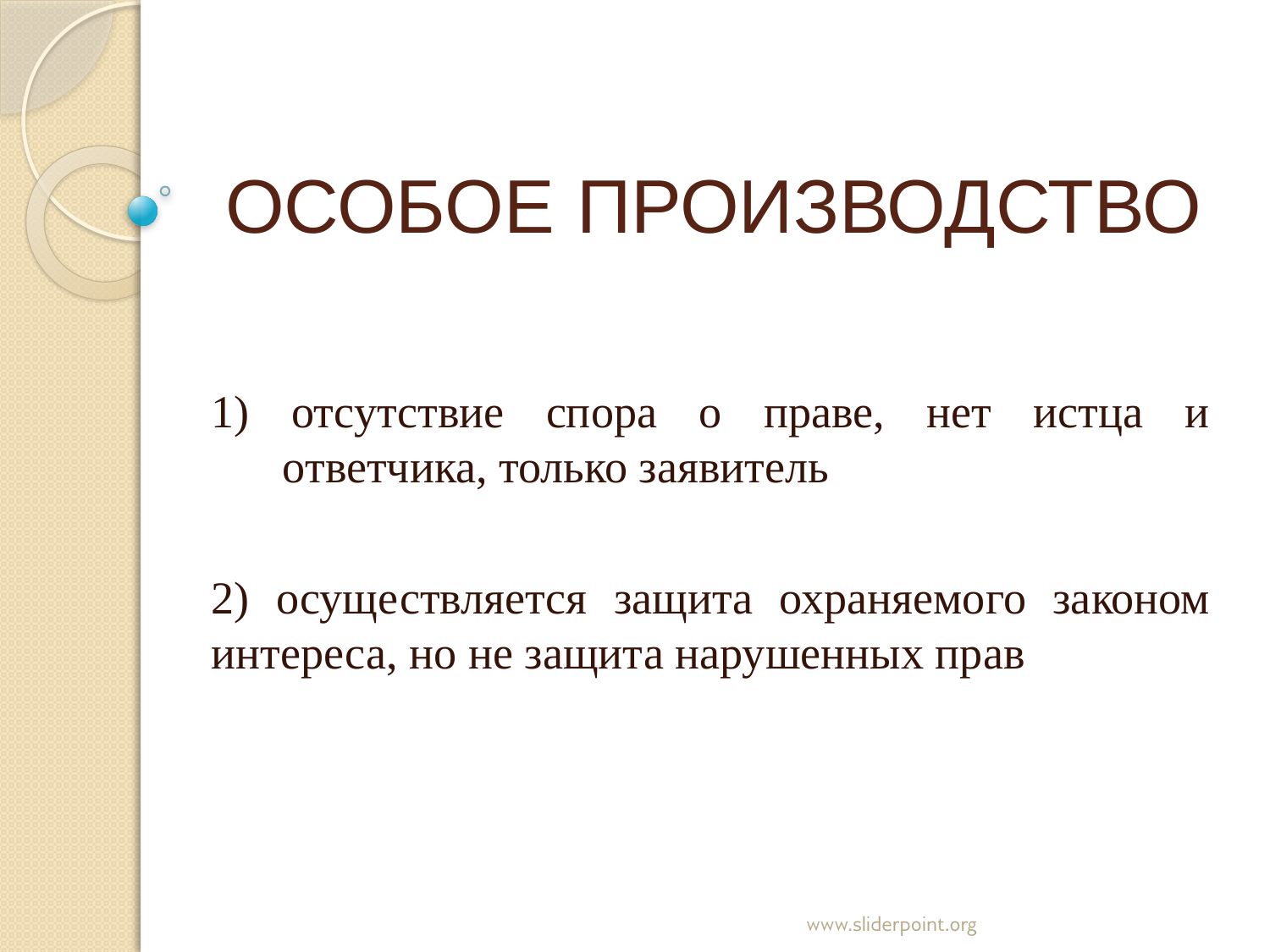

# ОСОБОЕ ПРОИЗВОДСТВО

1) отсутствие спора о праве, нет истца и ответчика, только заявитель

2) осуществляется защита охраняемого законом интереса, но не защита нарушенных прав

www.sliderpoint.org